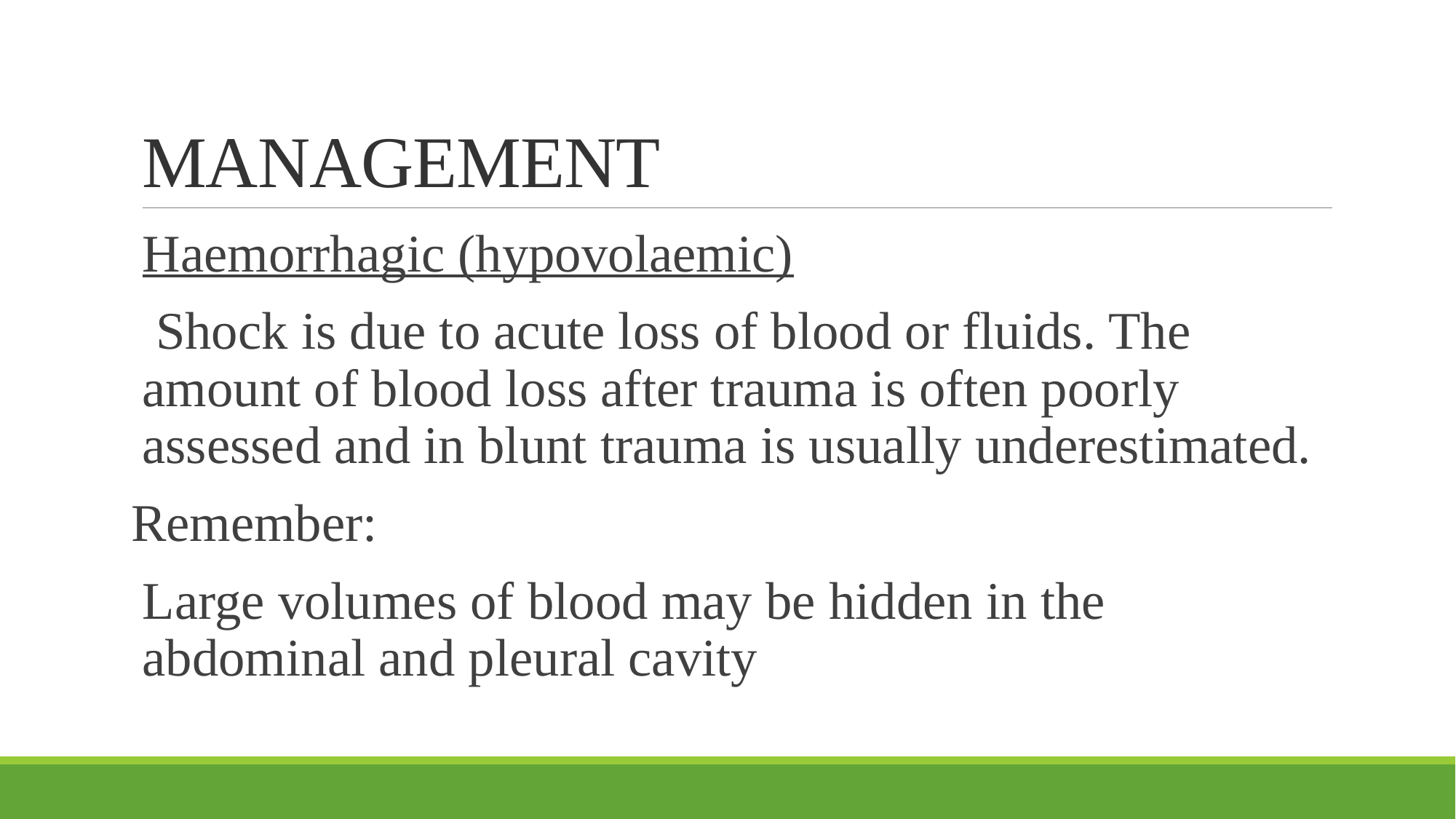

# MANAGEMENT
Haemorrhagic (hypovolaemic)
 Shock is due to acute loss of blood or fluids. The amount of blood loss after trauma is often poorly assessed and in blunt trauma is usually underestimated.
Remember:
Large volumes of blood may be hidden in the abdominal and pleural cavity